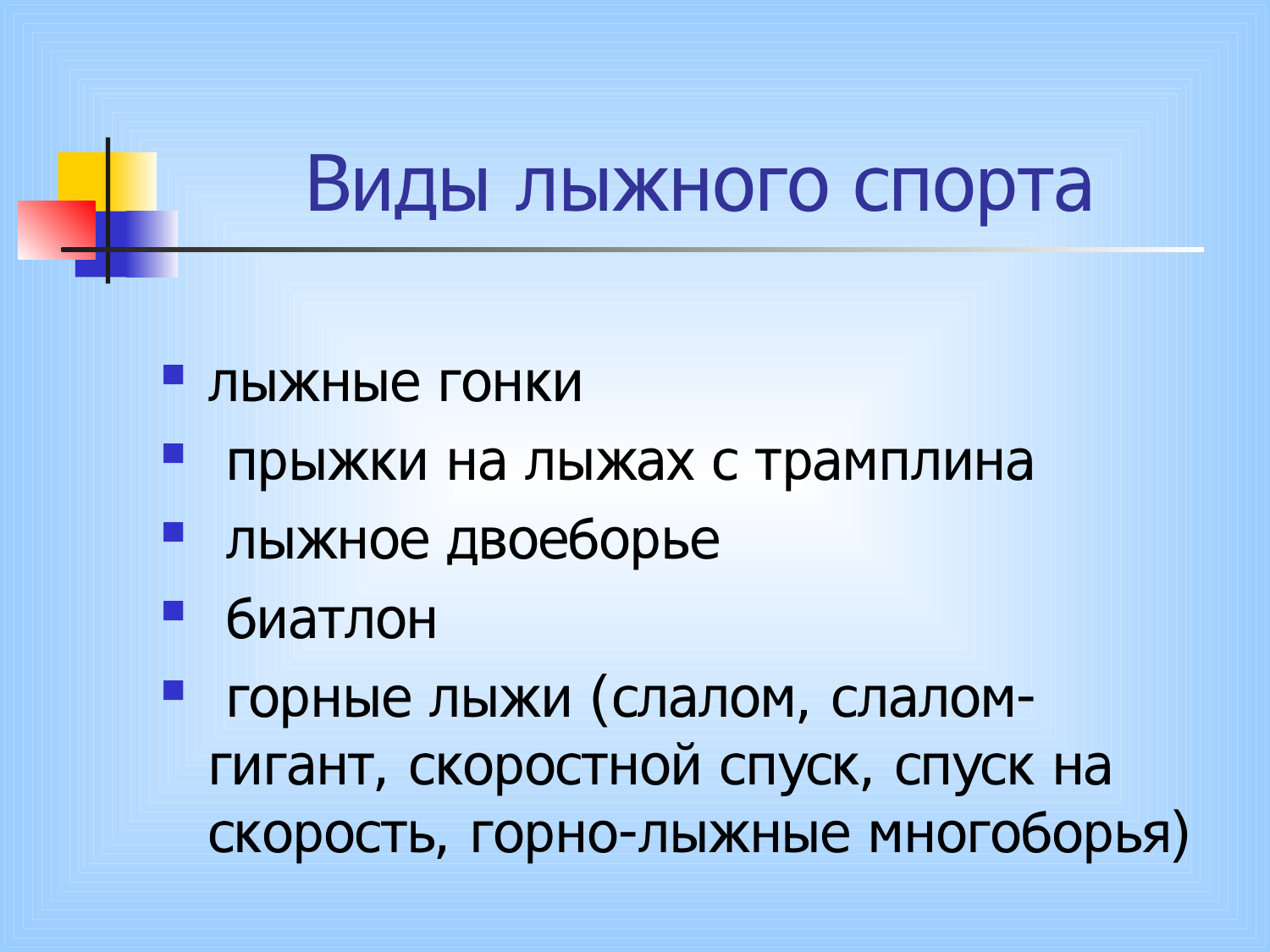

# Виды лыжного спорта
лыжные гонки
 прыжки на лыжах с трамплина
 лыжное двоеборье
 биатлон
 горные лыжи (слалом, слалом-гигант, скоростной спуск, спуск на скорость, горно-лыжные многоборья)